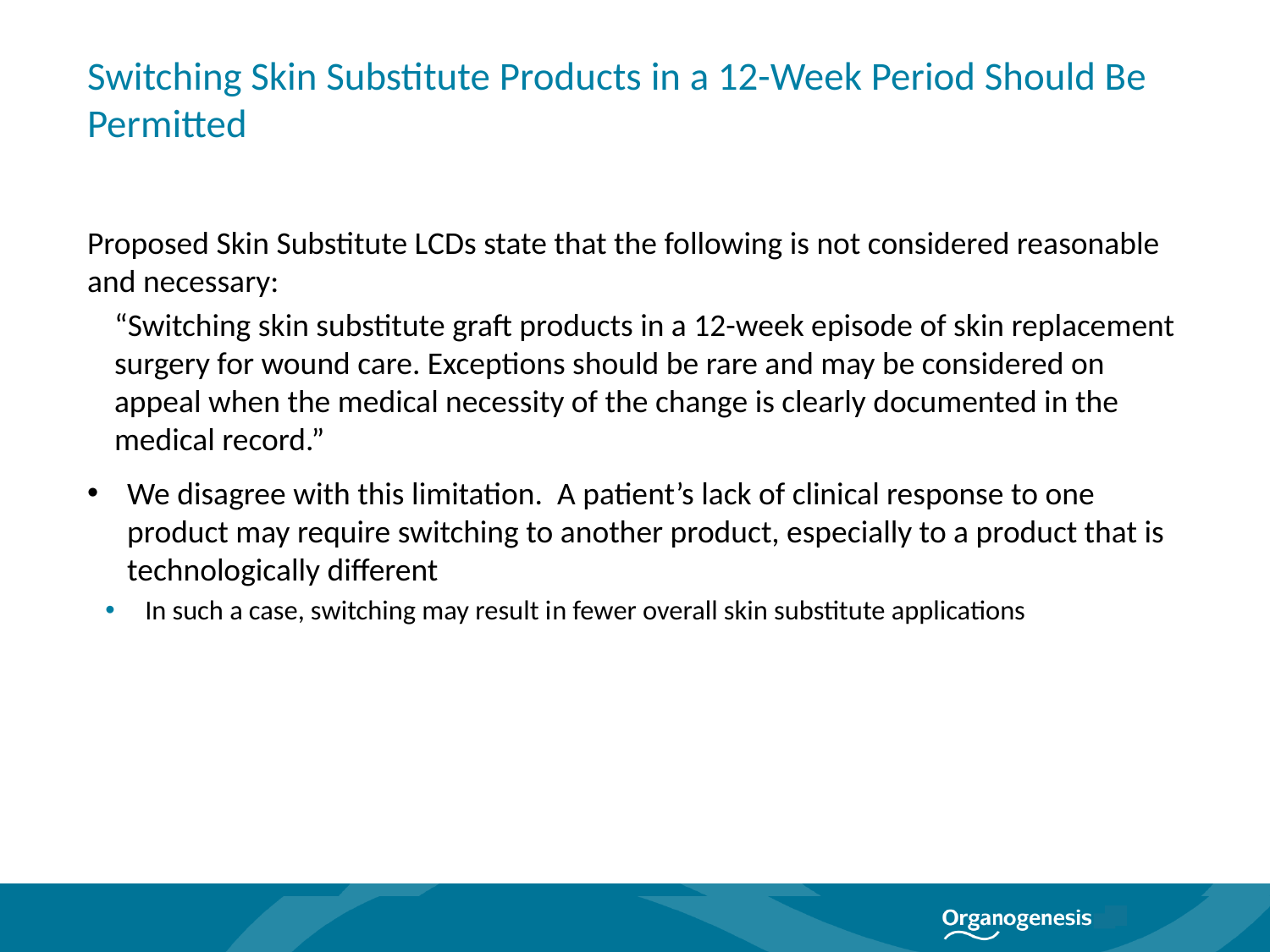

# Switching Skin Substitute Products in a 12-Week Period Should Be Permitted
Proposed Skin Substitute LCDs state that the following is not considered reasonable and necessary:
“Switching skin substitute graft products in a 12-week episode of skin replacement surgery for wound care. Exceptions should be rare and may be considered on appeal when the medical necessity of the change is clearly documented in the medical record.”
We disagree with this limitation.  A patient’s lack of clinical response to one product may require switching to another product, especially to a product that is technologically different
In such a case, switching may result in fewer overall skin substitute applications